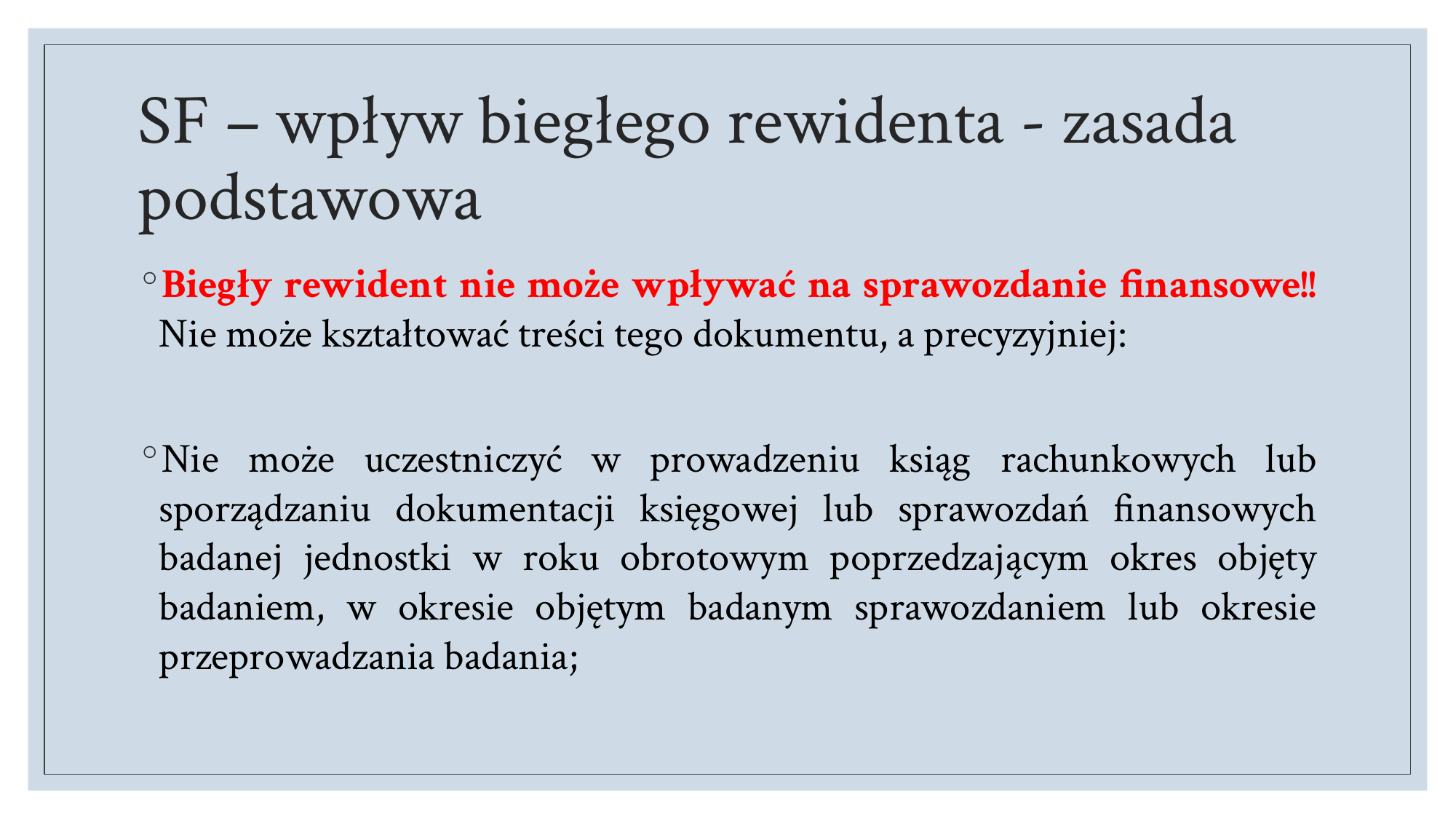

# SF – wpływ biegłego rewidenta - zasada podstawowa
Biegły rewident nie może wpływać na sprawozdanie finansowe!! Nie może kształtować treści tego dokumentu, a precyzyjniej:

Nie może uczestniczyć w prowadzeniu ksiąg rachunkowych lub sporządzaniu dokumentacji księgowej lub sprawozdań finansowych badanej jednostki w roku obrotowym poprzedzającym okres objęty badaniem, w okresie objętym badanym sprawozdaniem lub okresie przeprowadzania badania;